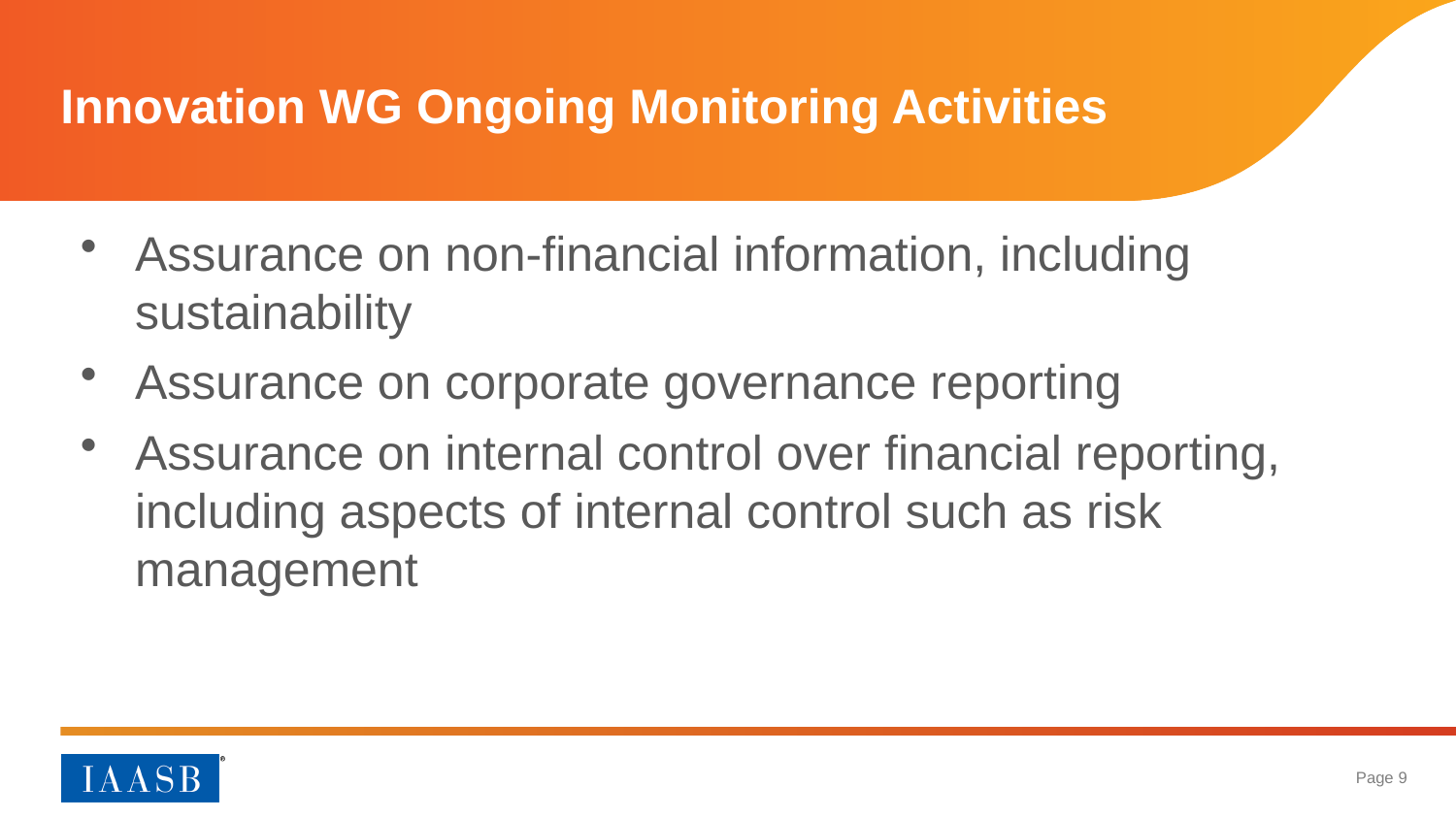

# Innovation WG Ongoing Monitoring Activities
Assurance on non-financial information, including sustainability
Assurance on corporate governance reporting
Assurance on internal control over financial reporting, including aspects of internal control such as risk management